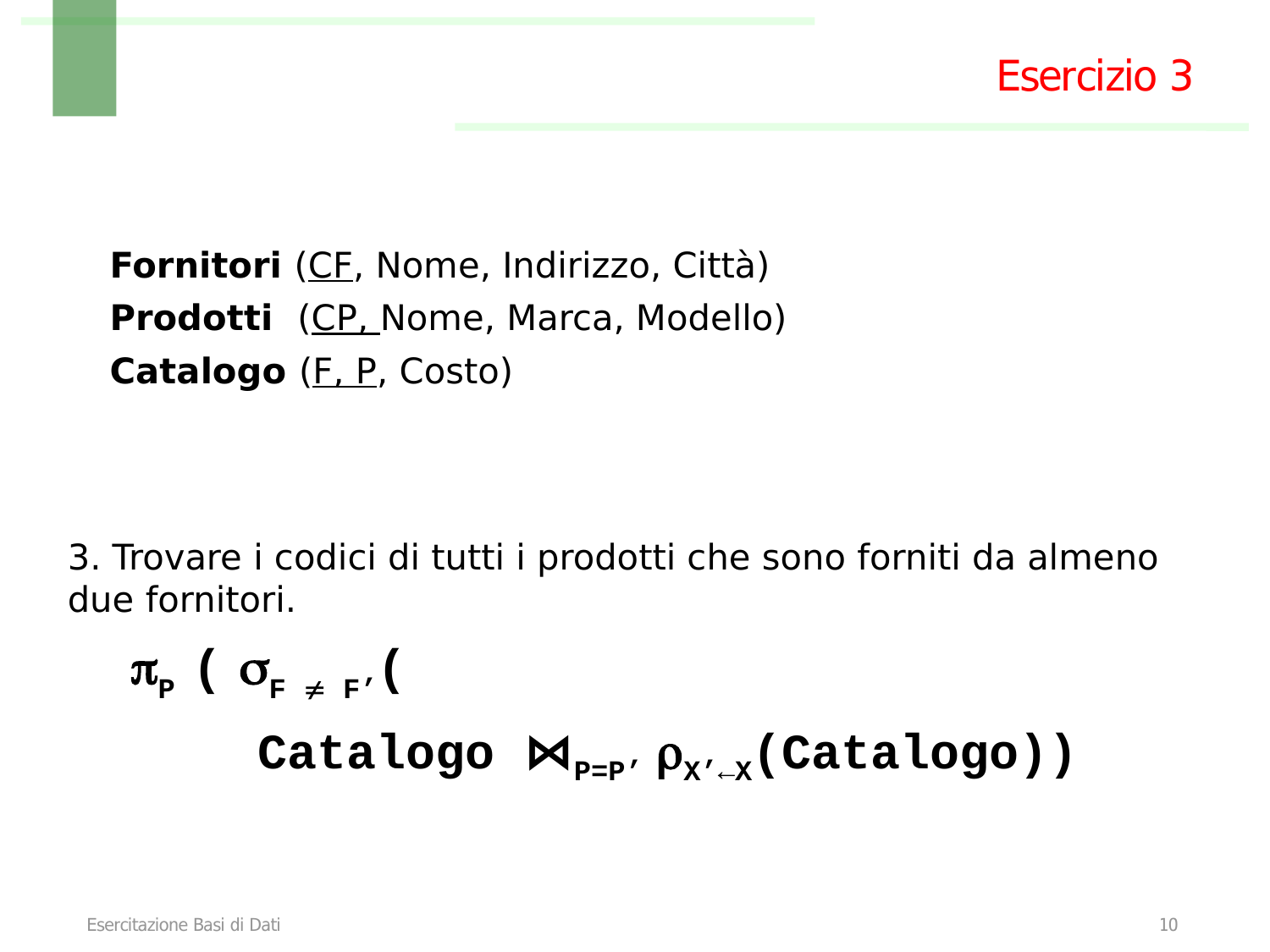

Esercizio 3
	Fornitori (CF, Nome, Indirizzo, Città)
	Prodotti  (CP, Nome, Marca, Modello)
	Catalogo (F, P, Costo)

3. Trovare i codici di tutti i prodotti che sono forniti da almeno due fornitori.
	πP ( σF ≠ F’(
		Catalogo ⋈P=P’ ρX’←X(Catalogo))